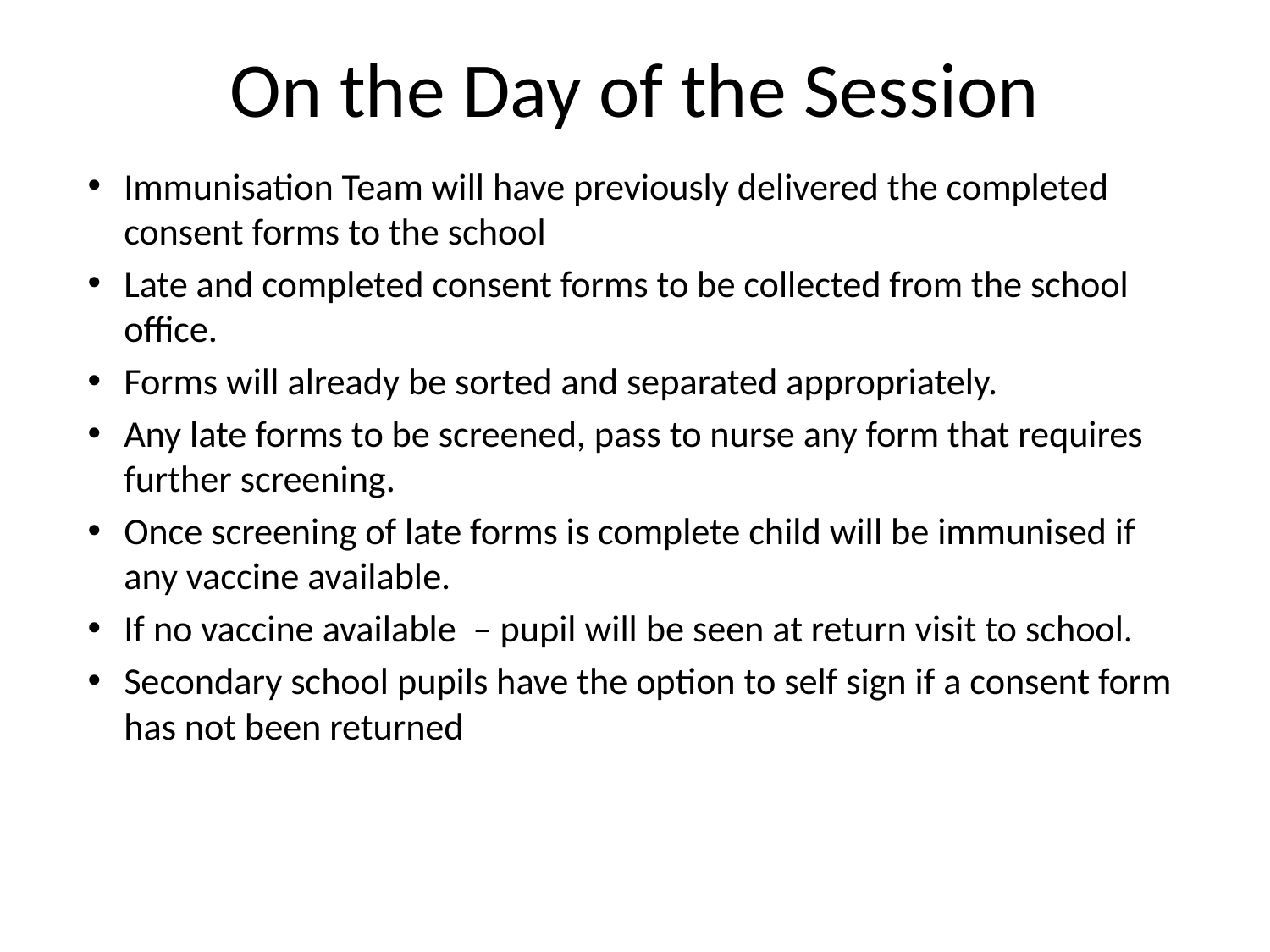

# On the Day of the Session
Immunisation Team will have previously delivered the completed consent forms to the school
Late and completed consent forms to be collected from the school office.
Forms will already be sorted and separated appropriately.
Any late forms to be screened, pass to nurse any form that requires further screening.
Once screening of late forms is complete child will be immunised if any vaccine available.
If no vaccine available  – pupil will be seen at return visit to school.
Secondary school pupils have the option to self sign if a consent form has not been returned